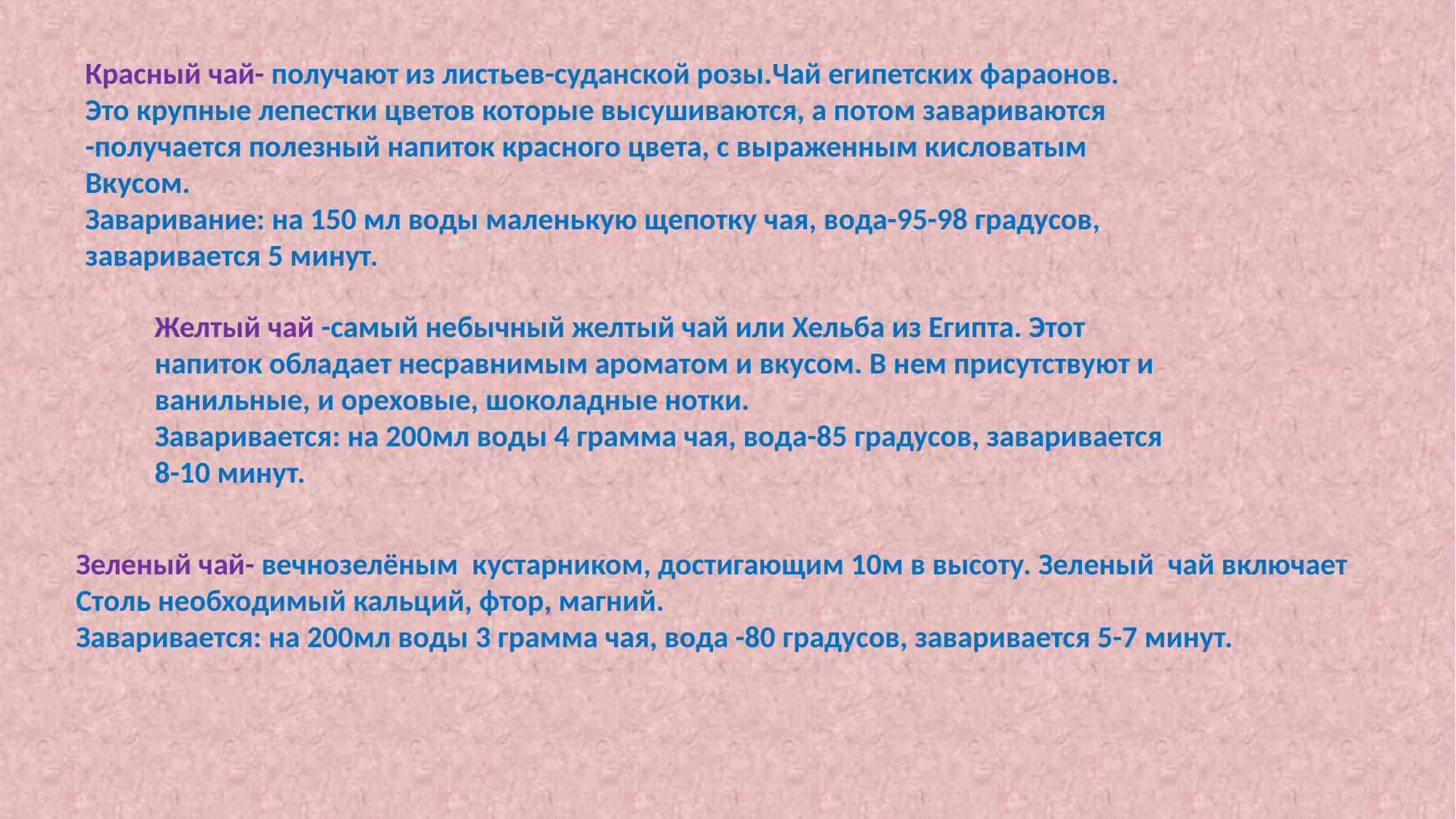

Красный чай- получают из листьев-суданской розы.Чай египетских фараонов.
Это крупные лепестки цветов которые высушиваются, а потом завариваются
-получается полезный напиток красного цвета, с выраженным кисловатым
Вкусом.
Заваривание: на 150 мл воды маленькую щепотку чая, вода-95-98 градусов,
заваривается 5 минут.

Желтый чай -самый небычный желтый чай или Хельба из Египта. Этот напиток обладает несравнимым ароматом и вкусом. В нем присутствуют и ванильные, и ореховые, шоколадные нотки.
Заваривается: на 200мл воды 4 грамма чая, вода-85 градусов, заваривается 8-10 минут.
Зеленый чай- вечнозелёным  кустарником, достигающим 10м в высоту. Зеленый  чай включает
Столь необходимый кальций, фтор, магний.
Заваривается: на 200мл воды 3 грамма чая, вода -80 градусов, заваривается 5-7 минут.